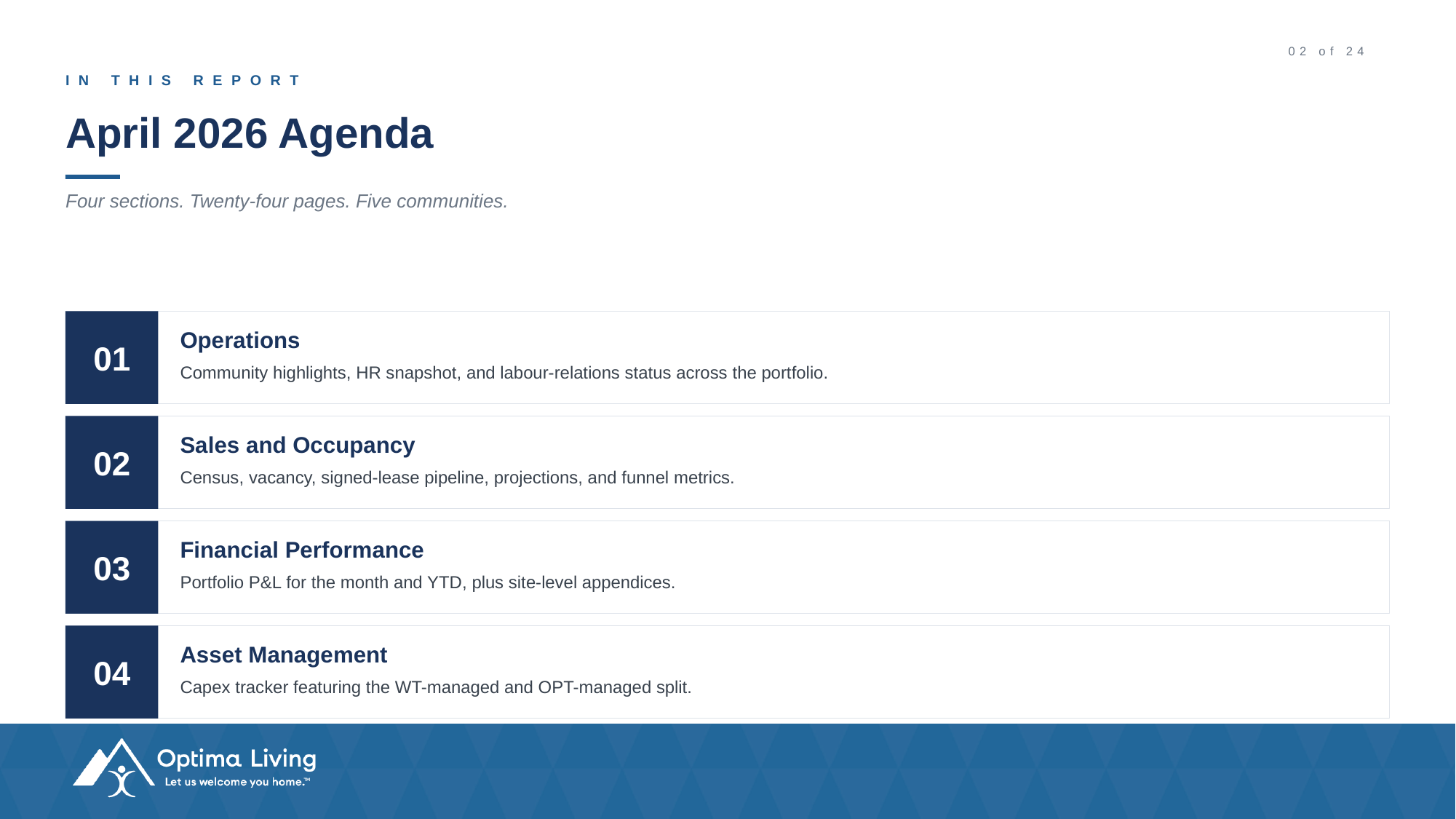

#
02 of 24
IN THIS REPORT
April 2026 Agenda

Four sections. Twenty-four pages. Five communities.

01
Operations
Community highlights, HR snapshot, and labour-relations status across the portfolio.

02
Sales and Occupancy
Census, vacancy, signed-lease pipeline, projections, and funnel metrics.

03
Financial Performance
Portfolio P&L for the month and YTD, plus site-level appendices.

04
Asset Management
Capex tracker featuring the WT-managed and OPT-managed split.